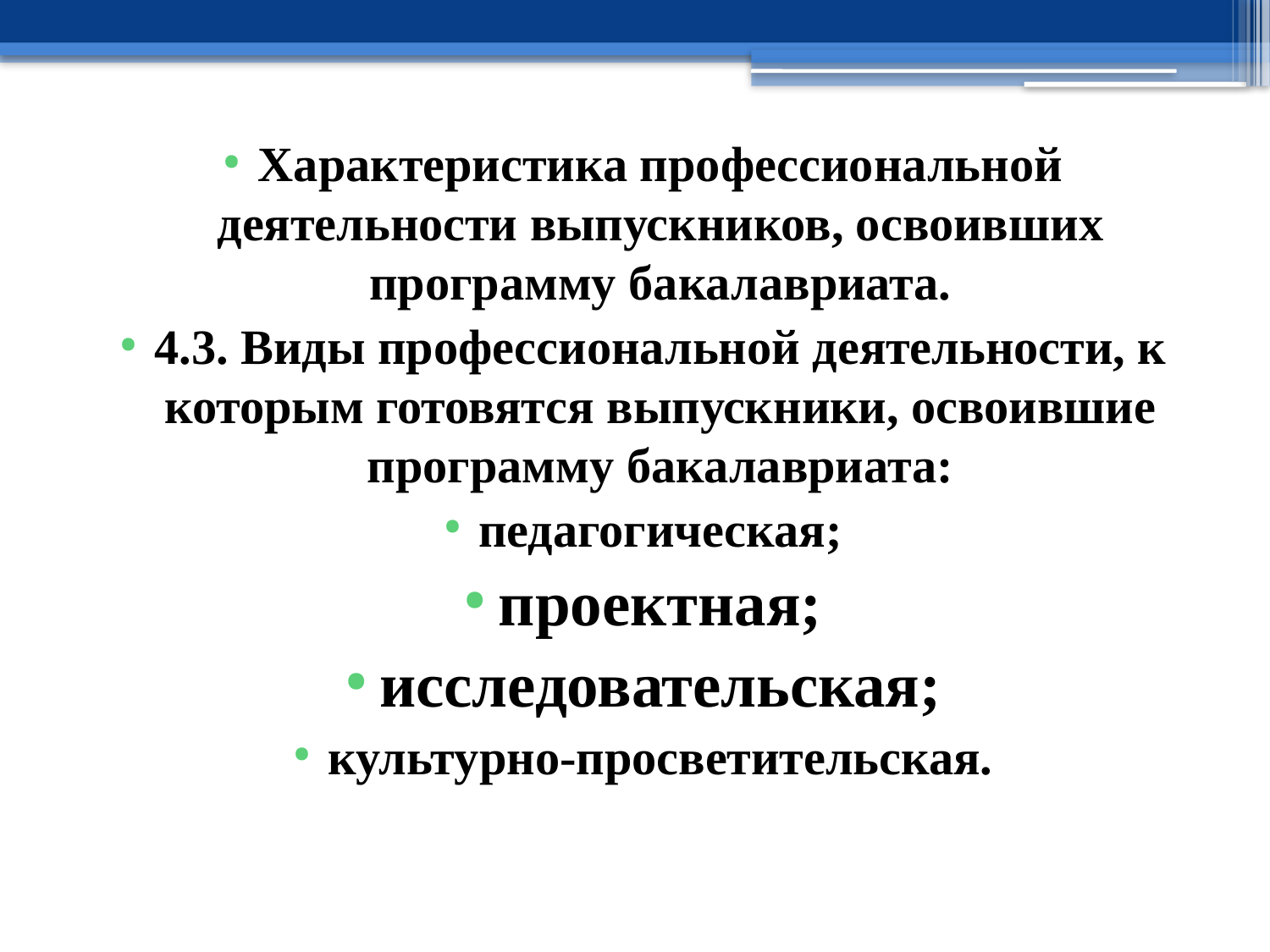

Характеристика профессиональной деятельности выпускников, освоивших программу бакалавриата.
4.3. Виды профессиональной деятельности, к которым готовятся выпускники, освоившие программу бакалавриата:
педагогическая;
проектная;
исследовательская;
культурно-просветительская.

#